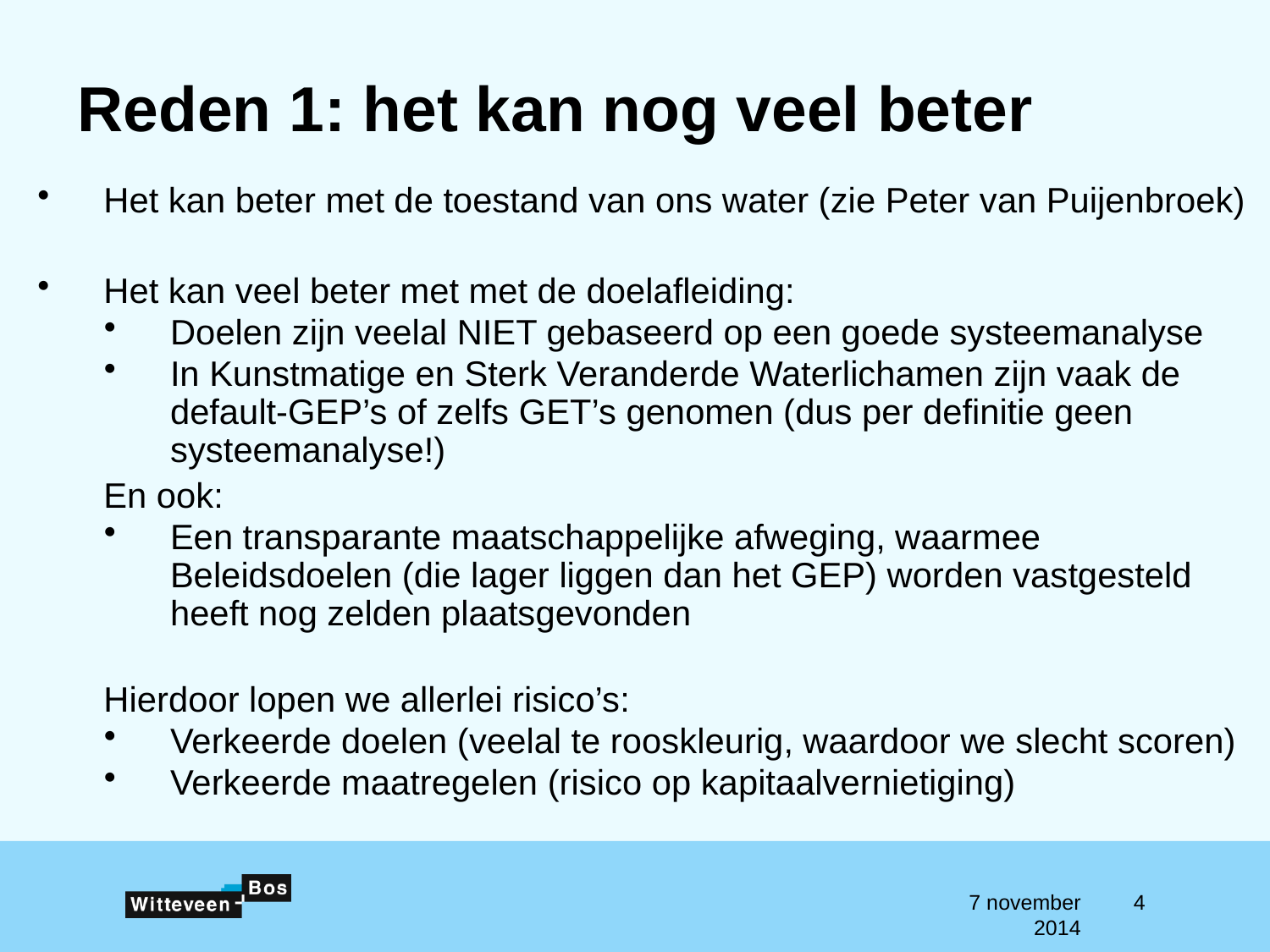

# Reden 1: het kan nog veel beter
Het kan beter met de toestand van ons water (zie Peter van Puijenbroek)

Het kan veel beter met met de doelafleiding:
Doelen zijn veelal NIET gebaseerd op een goede systeemanalyse
In Kunstmatige en Sterk Veranderde Waterlichamen zijn vaak de default-GEP’s of zelfs GET’s genomen (dus per definitie geen systeemanalyse!)
	En ook:
Een transparante maatschappelijke afweging, waarmee Beleidsdoelen (die lager liggen dan het GEP) worden vastgesteld heeft nog zelden plaatsgevonden

	Hierdoor lopen we allerlei risico’s:
Verkeerde doelen (veelal te rooskleurig, waardoor we slecht scoren)
Verkeerde maatregelen (risico op kapitaalvernietiging)
7 november 2014
4